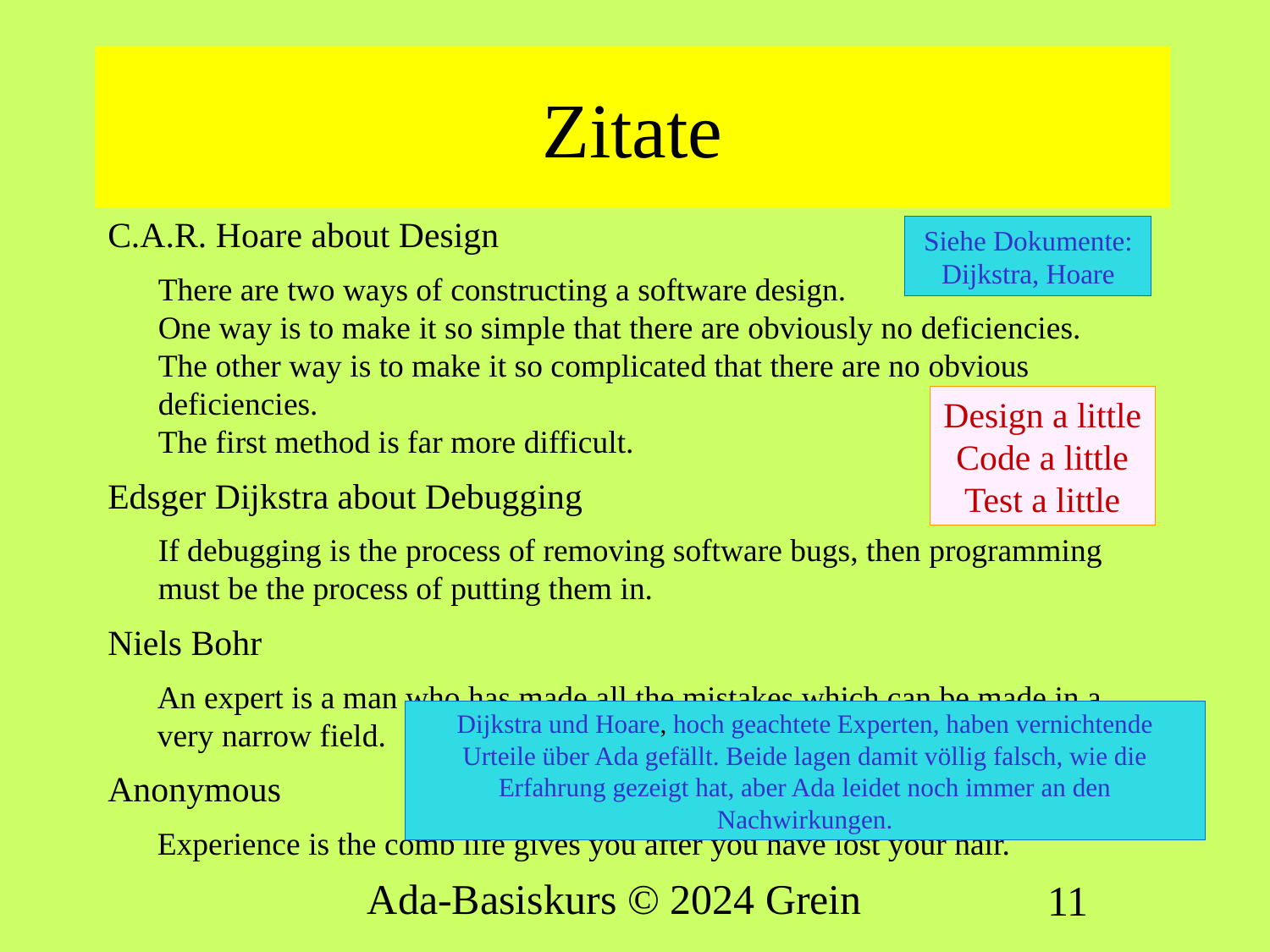

# Zitate
C.A.R. Hoare about Design
There are two ways of constructing a software design.
One way is to make it so simple that there are obviously no deficiencies.
The other way is to make it so complicated that there are no obvious deficiencies.
The first method is far more difficult.
Edsger Dijkstra about Debugging
If debugging is the process of removing software bugs, then programming must be the process of putting them in.
Niels Bohr
An expert is a man who has made all the mistakes which can be made in a very narrow field.
Anonymous
Experience is the comb life gives you after you have lost your hair.
Siehe Dokumente:
Dijkstra, Hoare
Design a little
Code a little
Test a little
Dijkstra und Hoare, hoch geachtete Experten, haben vernichtende Urteile über Ada gefällt. Beide lagen damit völlig falsch, wie die Erfahrung gezeigt hat, aber Ada leidet noch immer an den Nachwirkungen.
Ada-Basiskurs © 2024 Grein
11